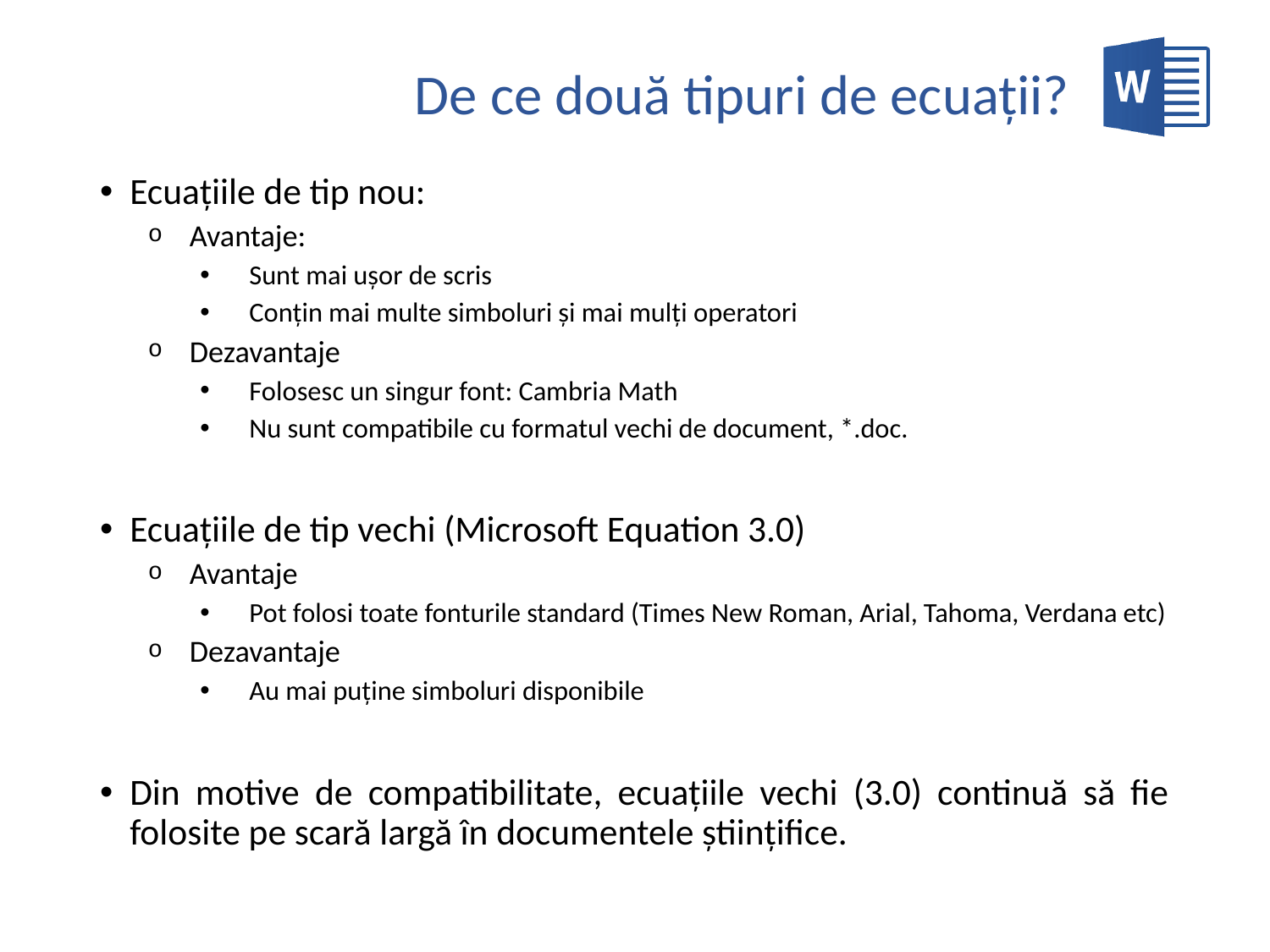

# De ce două tipuri de ecuații?
Ecuațiile de tip nou:
Avantaje:
Sunt mai ușor de scris
Conțin mai multe simboluri și mai mulți operatori
Dezavantaje
Folosesc un singur font: Cambria Math
Nu sunt compatibile cu formatul vechi de document, *.doc.

Ecuațiile de tip vechi (Microsoft Equation 3.0)
Avantaje
Pot folosi toate fonturile standard (Times New Roman, Arial, Tahoma, Verdana etc)
Dezavantaje
Au mai puține simboluri disponibile

Din motive de compatibilitate, ecuațiile vechi (3.0) continuă să fie folosite pe scară largă în documentele științifice.